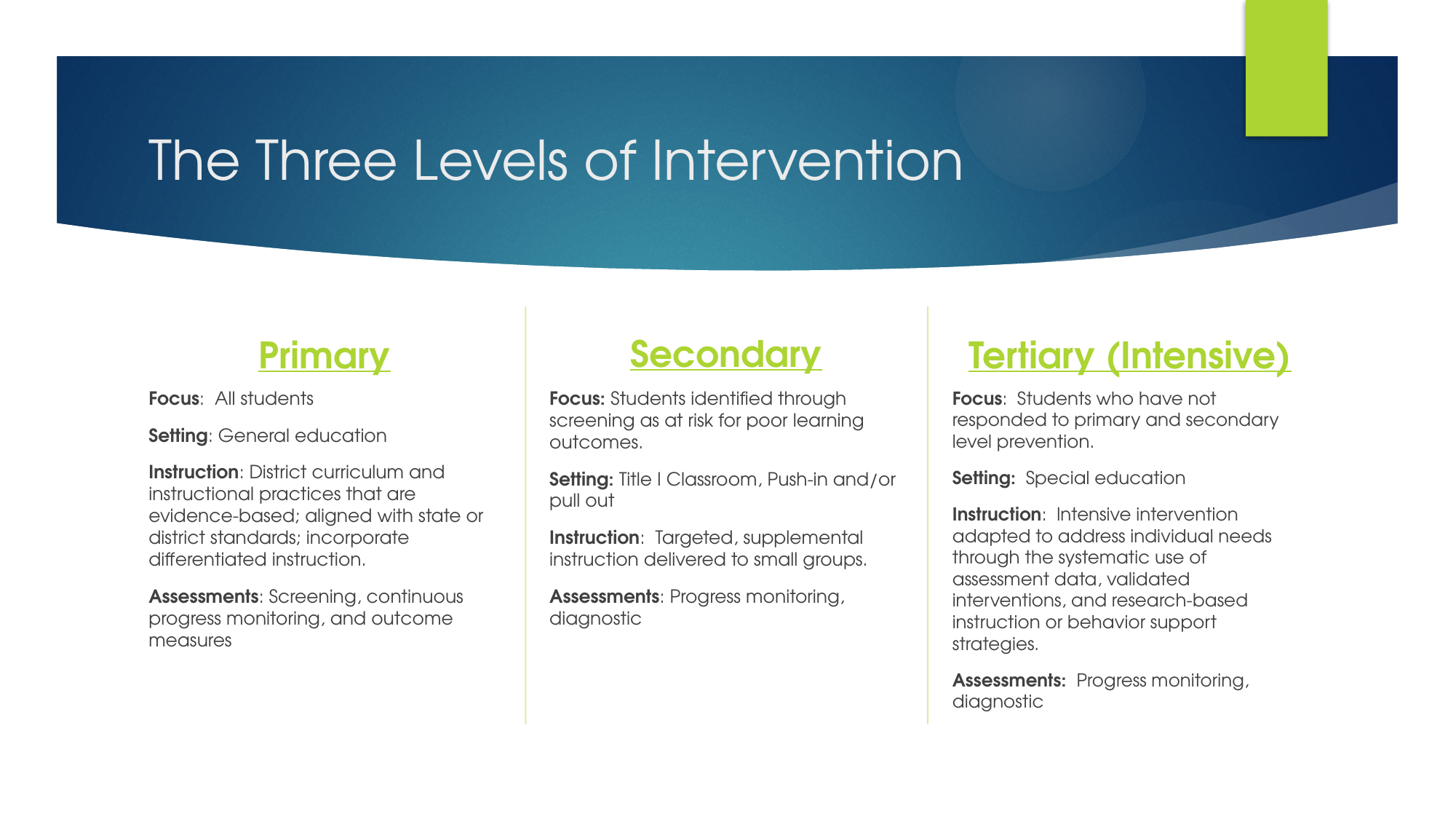

# The Three Levels of Intervention
Secondary
Primary
Tertiary (Intensive)
Focus: Students identified through screening as at risk for poor learning outcomes.
Setting: Title I Classroom, Push-in and/or pull out
Instruction:  Targeted, supplemental instruction delivered to small groups.
Assessments: Progress monitoring, diagnostic

Focus:  All students
Setting: General education
Instruction: District curriculum and instructional practices that are evidence-based; aligned with state or district standards; incorporate differentiated instruction.
Assessments: Screening, continuous progress monitoring, and outcome measures
Focus:  Students who have not responded to primary and secondary level prevention.
Setting:  Special education
Instruction:  Intensive intervention adapted to address individual needs through the systematic use of assessment data, validated interventions, and research-based instruction or behavior support strategies.
Assessments:  Progress monitoring, diagnostic